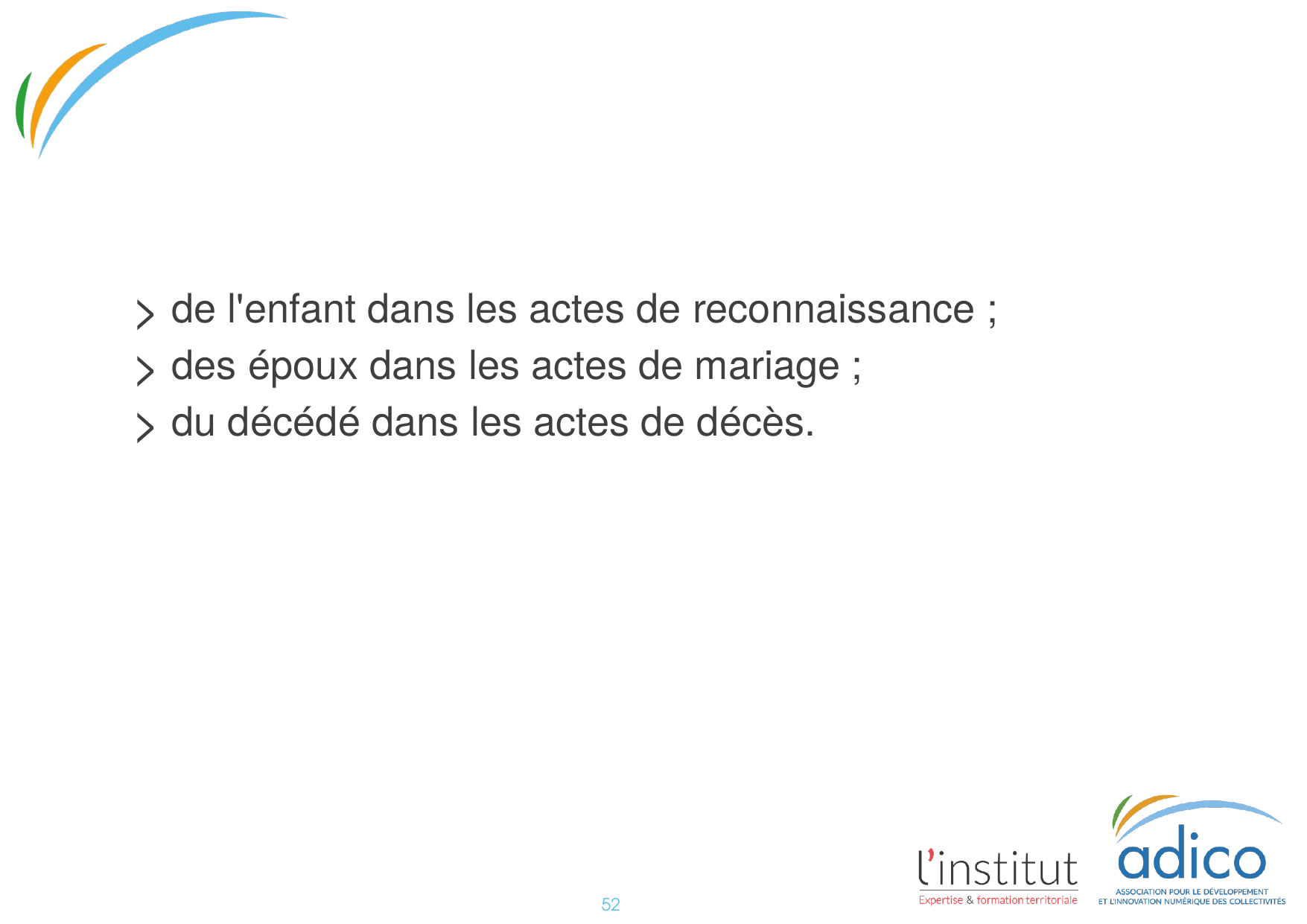

#

de l'enfant dans les actes de reconnaissance ;
des époux dans les actes de mariage ;
du décédé dans les actes de décès.